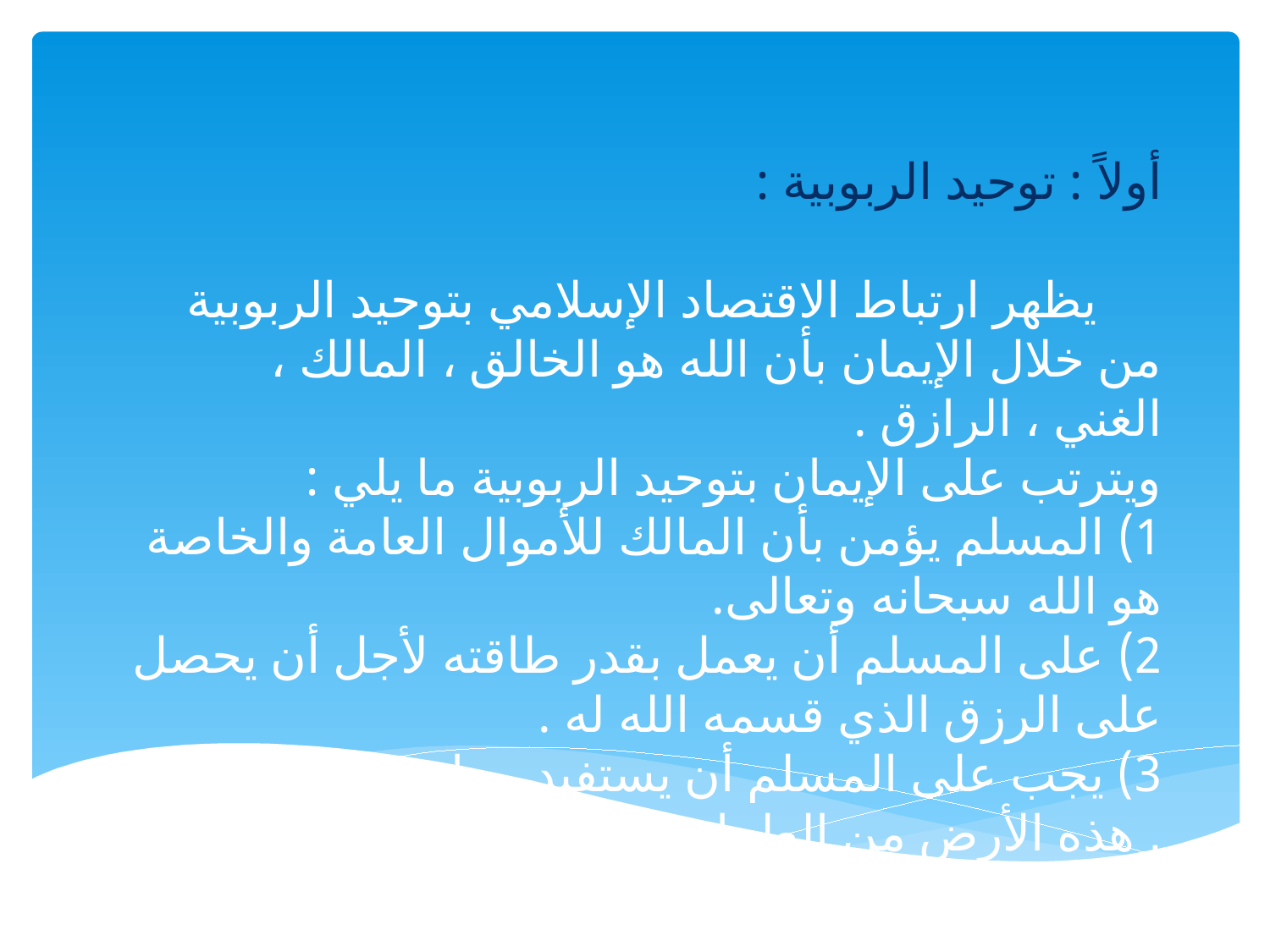

#
أولاً : توحيد الربوبية :
     يظهر ارتباط الاقتصاد الإسلامي بتوحيد الربوبية من خلال الإيمان بأن الله هو الخالق ، المالك ، الغني ، الرازق .
ويترتب على الإيمان بتوحيد الربوبية ما يلي :
1) المسلم يؤمن بأن المالك للأموال العامة والخاصة هو الله سبحانه وتعالى.
2) على المسلم أن يعمل بقدر طاقته لأجل أن يحصل على الرزق الذي قسمه الله له .
3) يجب على المسلم أن يستفيد مما سخر الله في هذه الأرض من الطيبات والخيرات .